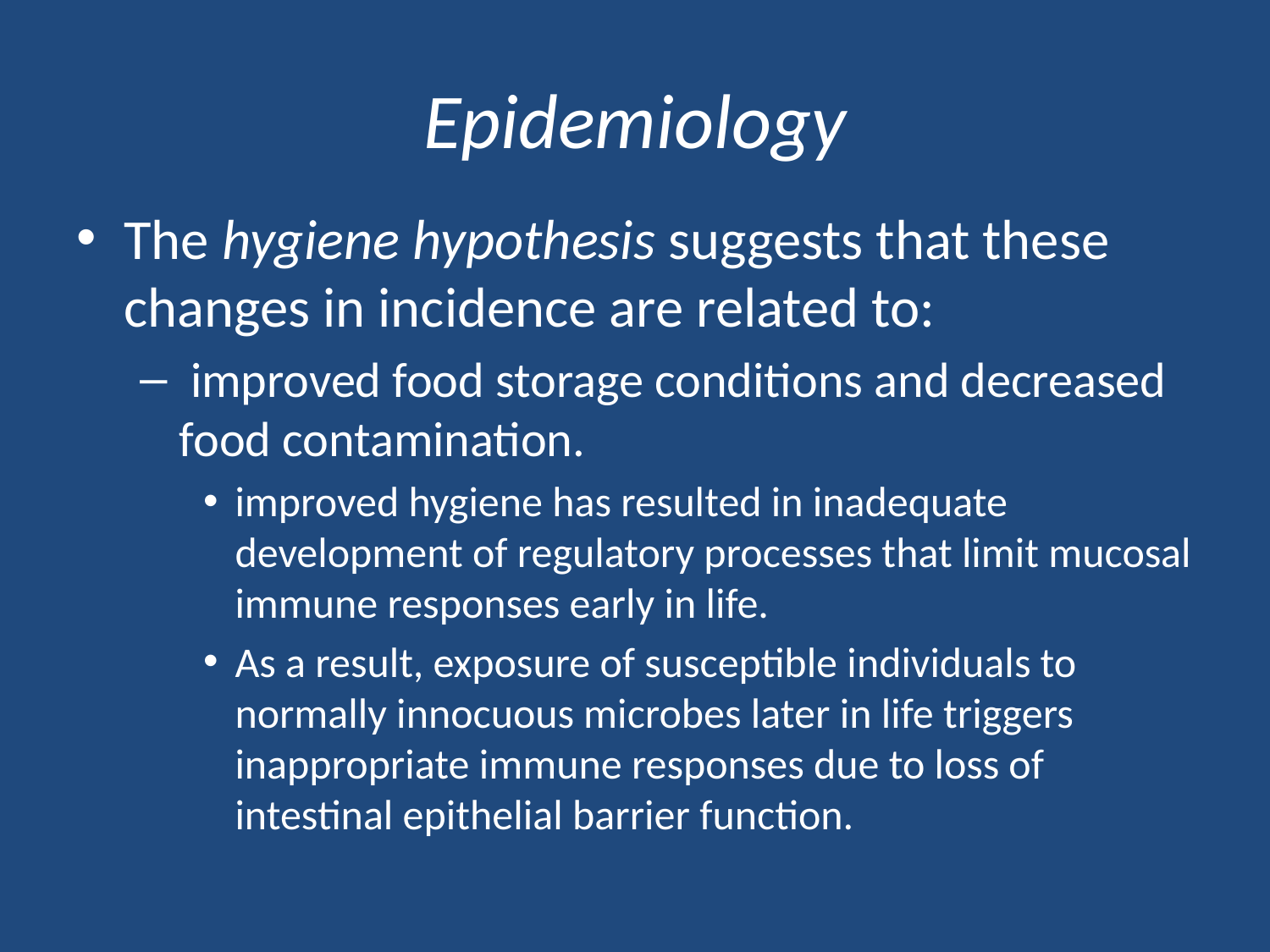

# Epidemiology
The hygiene hypothesis suggests that these changes in incidence are related to:
 improved food storage conditions and decreased food contamination.
improved hygiene has resulted in inadequate development of regulatory processes that limit mucosal immune responses early in life.
As a result, exposure of susceptible individuals to normally innocuous microbes later in life triggers inappropriate immune responses due to loss of intestinal epithelial barrier function.